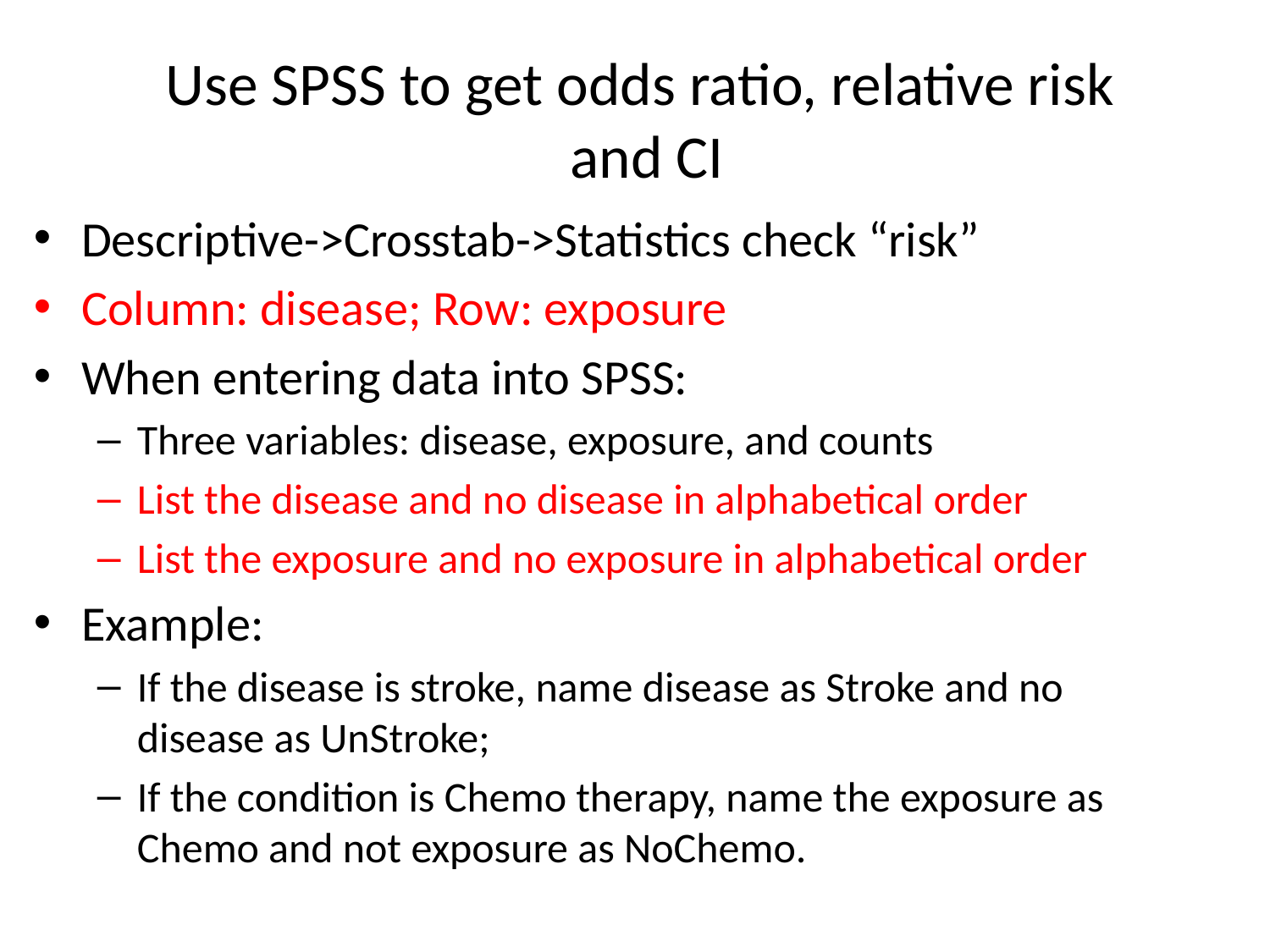

# Use SPSS to get odds ratio, relative risk and CI
Descriptive->Crosstab->Statistics check “risk”
Column: disease; Row: exposure
When entering data into SPSS:
Three variables: disease, exposure, and counts
List the disease and no disease in alphabetical order
List the exposure and no exposure in alphabetical order
Example:
If the disease is stroke, name disease as Stroke and no disease as UnStroke;
If the condition is Chemo therapy, name the exposure as Chemo and not exposure as NoChemo.